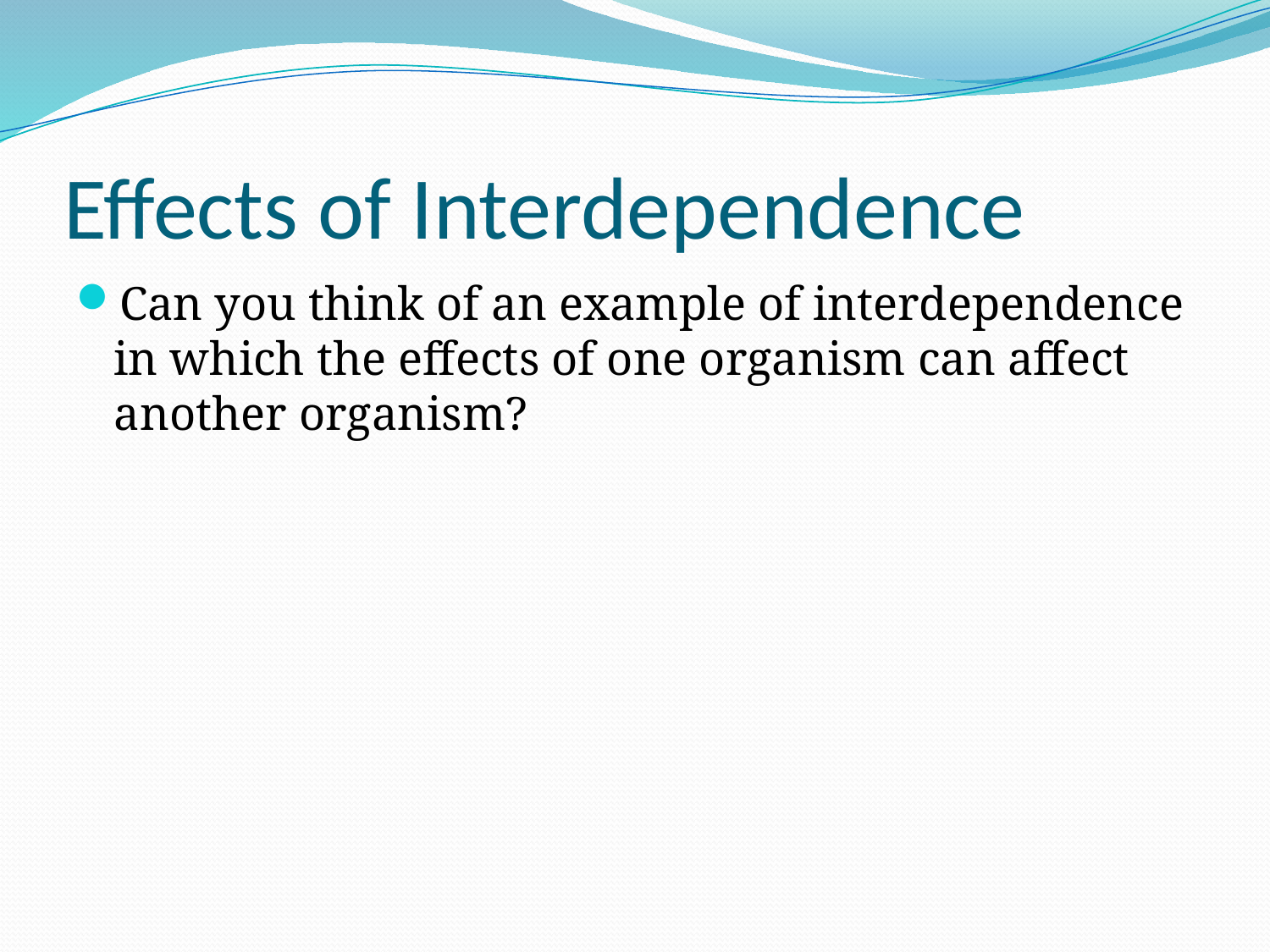

# Effects of Interdependence
Can you think of an example of interdependence in which the effects of one organism can affect another organism?